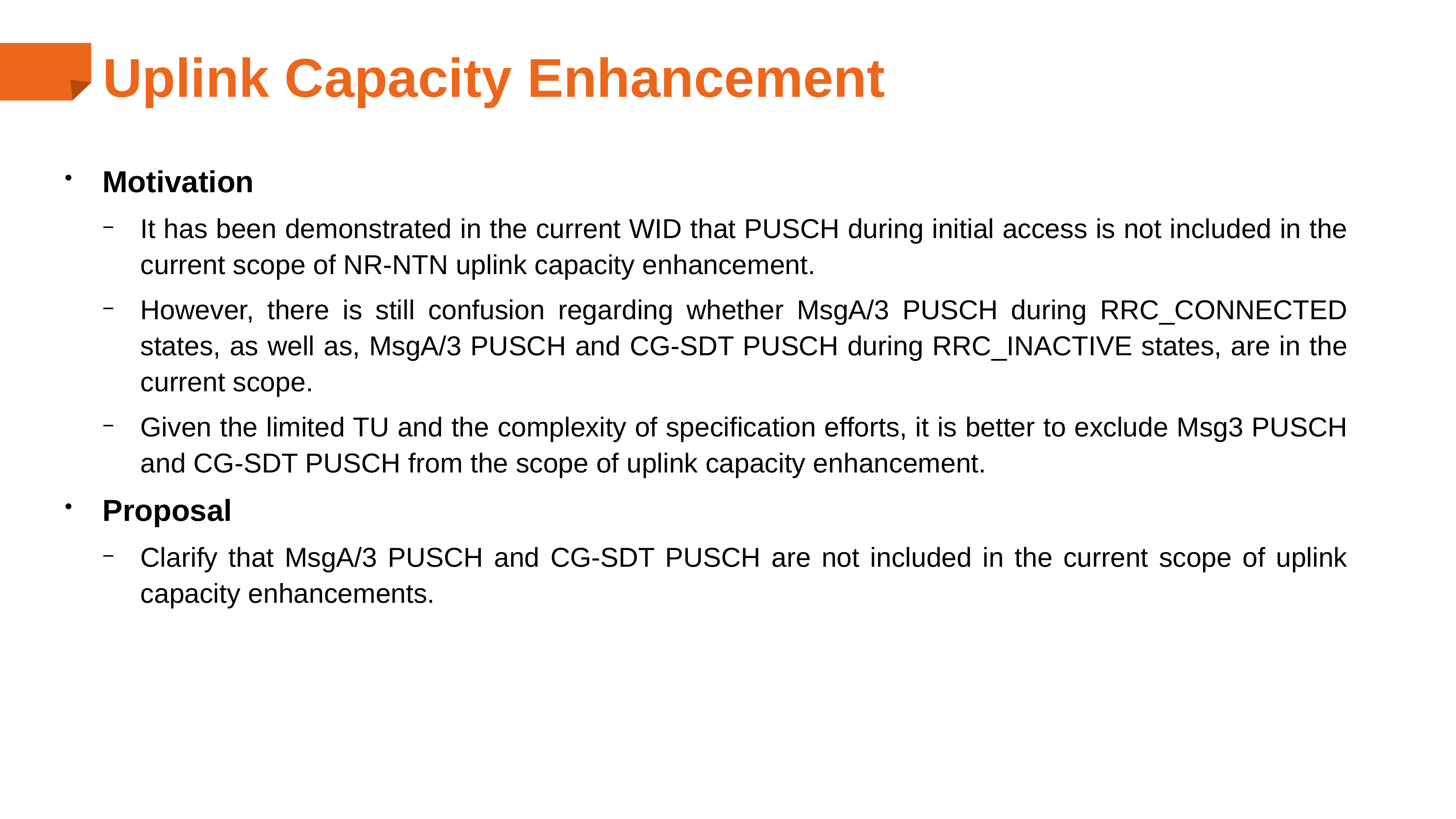

# Uplink Capacity Enhancement
Motivation
It has been demonstrated in the current WID that PUSCH during initial access is not included in the current scope of NR-NTN uplink capacity enhancement.
However, there is still confusion regarding whether MsgA/3 PUSCH during RRC_CONNECTED states, as well as, MsgA/3 PUSCH and CG-SDT PUSCH during RRC_INACTIVE states, are in the current scope.
Given the limited TU and the complexity of specification efforts, it is better to exclude Msg3 PUSCH and CG-SDT PUSCH from the scope of uplink capacity enhancement.
Proposal
Clarify that MsgA/3 PUSCH and CG-SDT PUSCH are not included in the current scope of uplink capacity enhancements.